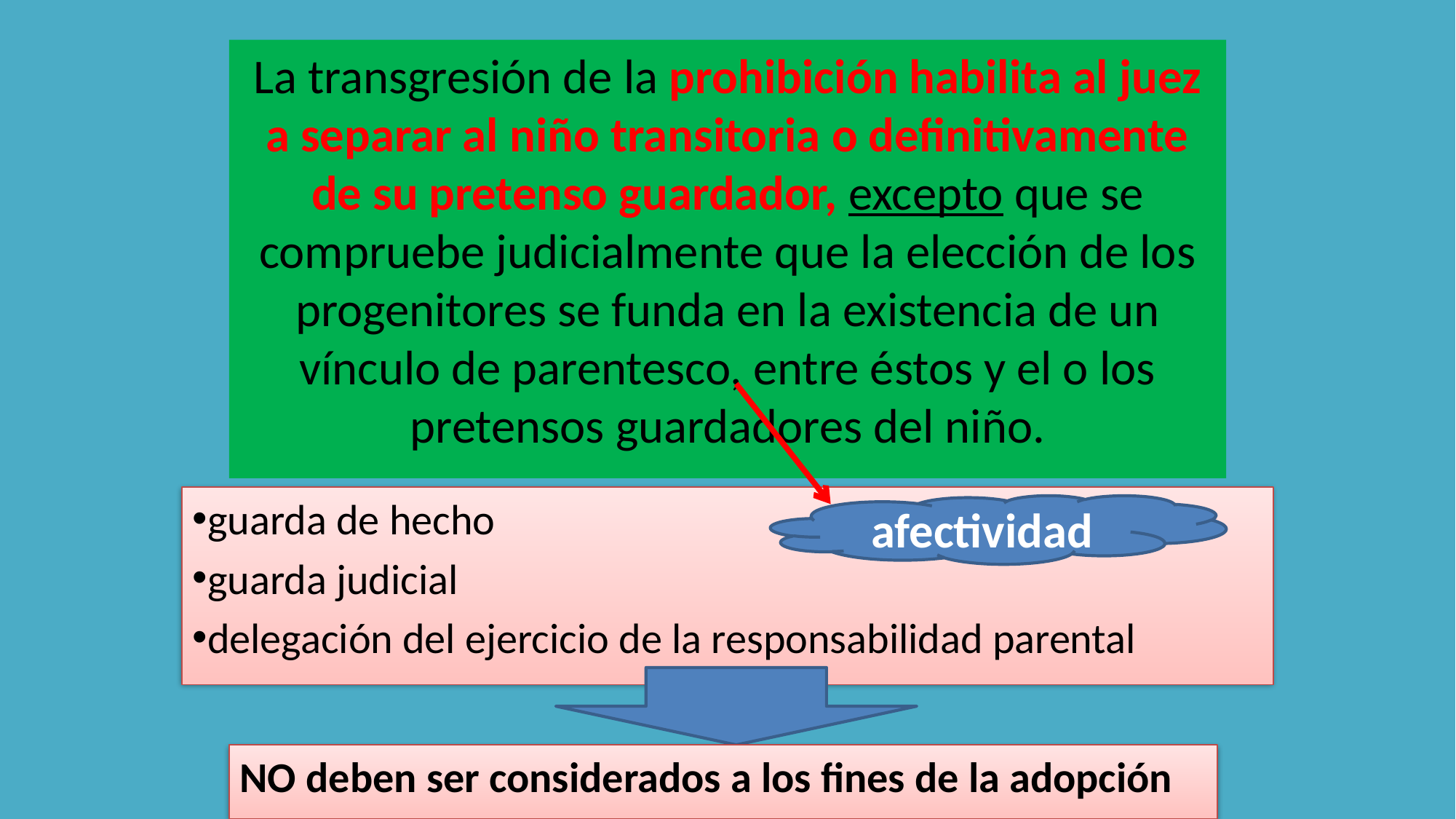

La transgresión de la prohibición habilita al juez a separar al niño transitoria o definitivamente de su pretenso guardador, excepto que se compruebe judicialmente que la elección de los progenitores se funda en la existencia de un vínculo de parentesco, entre éstos y el o los pretensos guardadores del niño.
guarda de hecho
guarda judicial
delegación del ejercicio de la responsabilidad parental
afectividad

NO deben ser considerados a los fines de la adopción